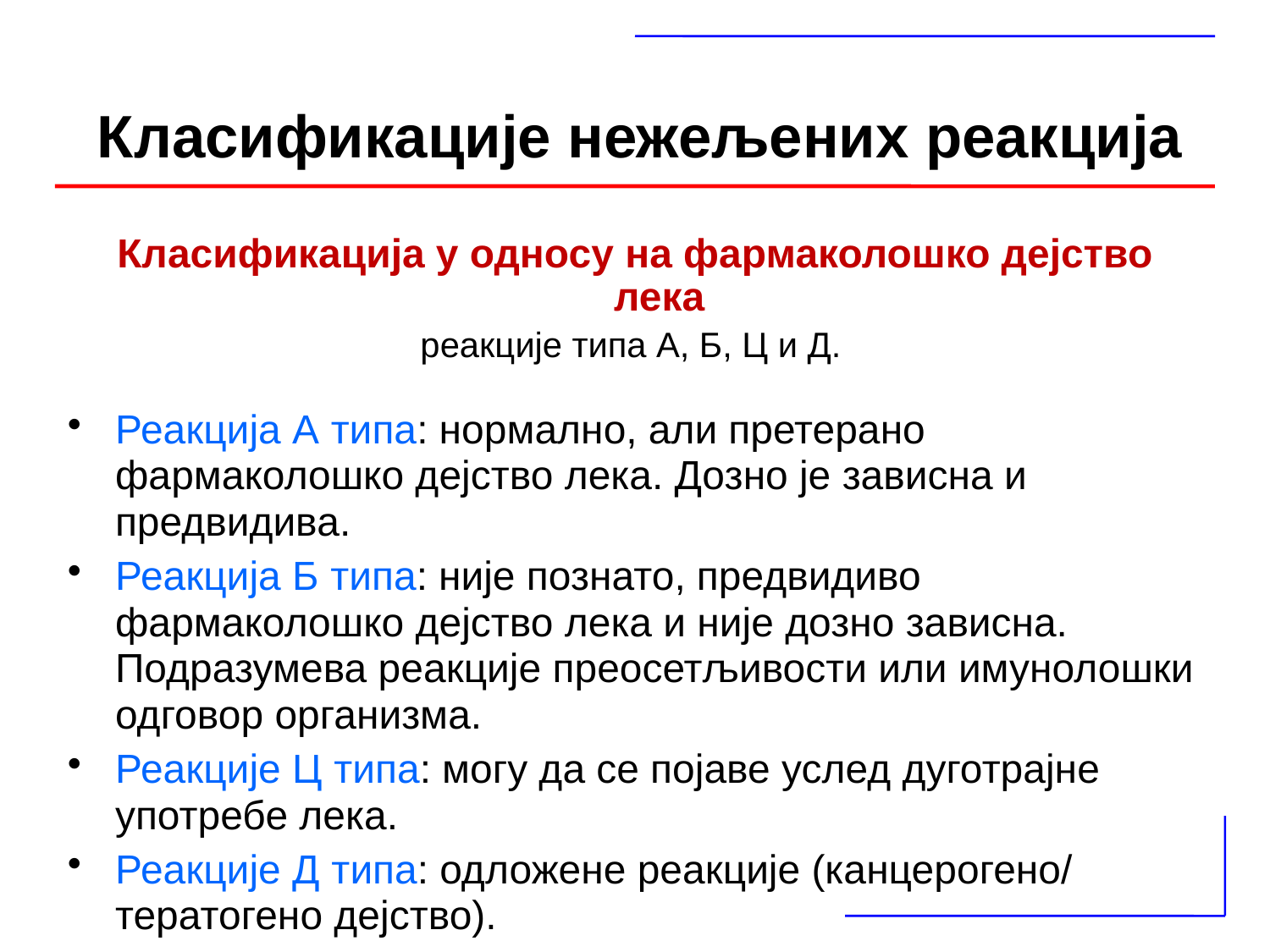

# Класификације нежељених реакција
Класификација у односу на фармаколошко дејство лека
реакције типа А, Б, Ц и Д.

Реакција А типа: нормално, али претерано фармаколoшко дејство лека. Дозно је зависна и предвидива.
Реакција Б типа: није познато, предвидиво фармаколошко дејство лека и није дозно зависна. Подразумева реакције преосетљивости или имунолошки одговор организма.
Реакције Ц типа: могу да се појаве услед дуготрајне употребе лека.
Реакције Д типа: одложене реакције (канцерогено/ тератогено дејство).